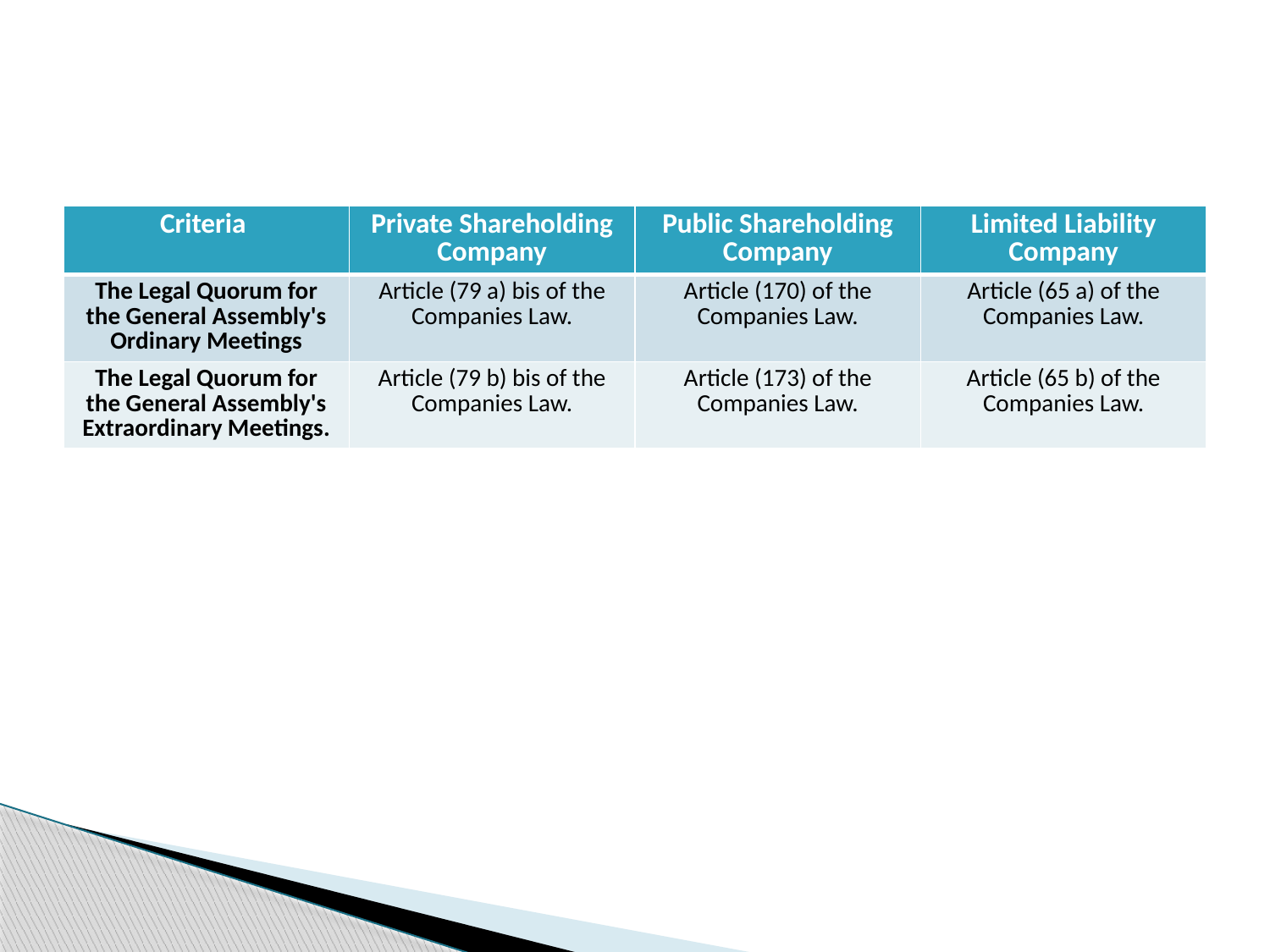

| Criteria | Private Shareholding Company | Public Shareholding Company | Limited Liability Company |
| --- | --- | --- | --- |
| The Legal Quorum for the General Assembly's Ordinary Meetings | Article (79 a) bis of the Companies Law. | Article (170) of the Companies Law. | Article (65 a) of the Companies Law. |
| The Legal Quorum for the General Assembly's Extraordinary Meetings. | Article (79 b) bis of the Companies Law. | Article (173) of the Companies Law. | Article (65 b) of the Companies Law. |